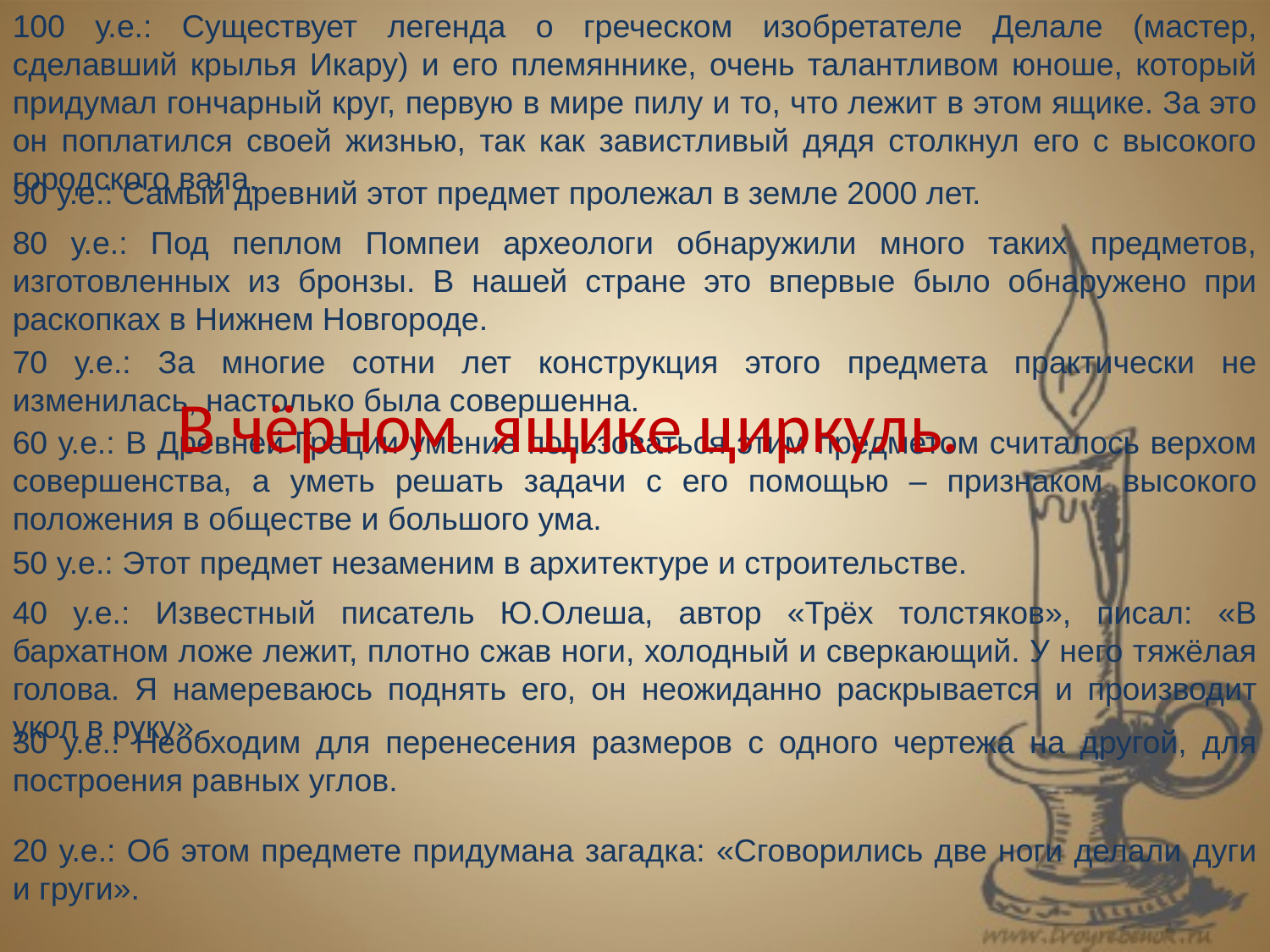

100 у.е.: Существует легенда о греческом изобретателе Делале (мастер, сделавший крылья Икару) и его племяннике, очень талантливом юноше, который придумал гончарный круг, первую в мире пилу и то, что лежит в этом ящике. За это он поплатился своей жизнью, так как завистливый дядя столкнул его с высокого городского вала.

90 у.е.: Самый древний этот предмет пролежал в земле 2000 лет.

80 у.е.: Под пеплом Помпеи археологи обнаружили много таких предметов, изготовленных из бронзы. В нашей стране это впервые было обнаружено при раскопках в Нижнем Новгороде.
70 у.е.: За многие сотни лет конструкция этого предмета практически не изменилась, настолько была совершенна.

В чёрном  ящике циркуль.

60 у.е.: В Древней Греции умение пользоваться этим предметом считалось верхом совершенства, а уметь решать задачи с его помощью – признаком высокого положения в обществе и большого ума.
50 у.е.: Этот предмет незаменим в архитектуре и строительстве.

40 у.е.: Известный писатель Ю.Олеша, автор «Трёх толстяков», писал: «В бархатном ложе лежит, плотно сжав ноги, холодный и сверкающий. У него тяжёлая голова. Я намереваюсь поднять его, он неожиданно раскрывается и производит укол в руку».
30 у.е.: Необходим для перенесения размеров с одного чертежа на другой, для построения равных углов.

20 у.е.: Об этом предмете придумана загадка: «Сговорились две ноги делали дуги и груги».